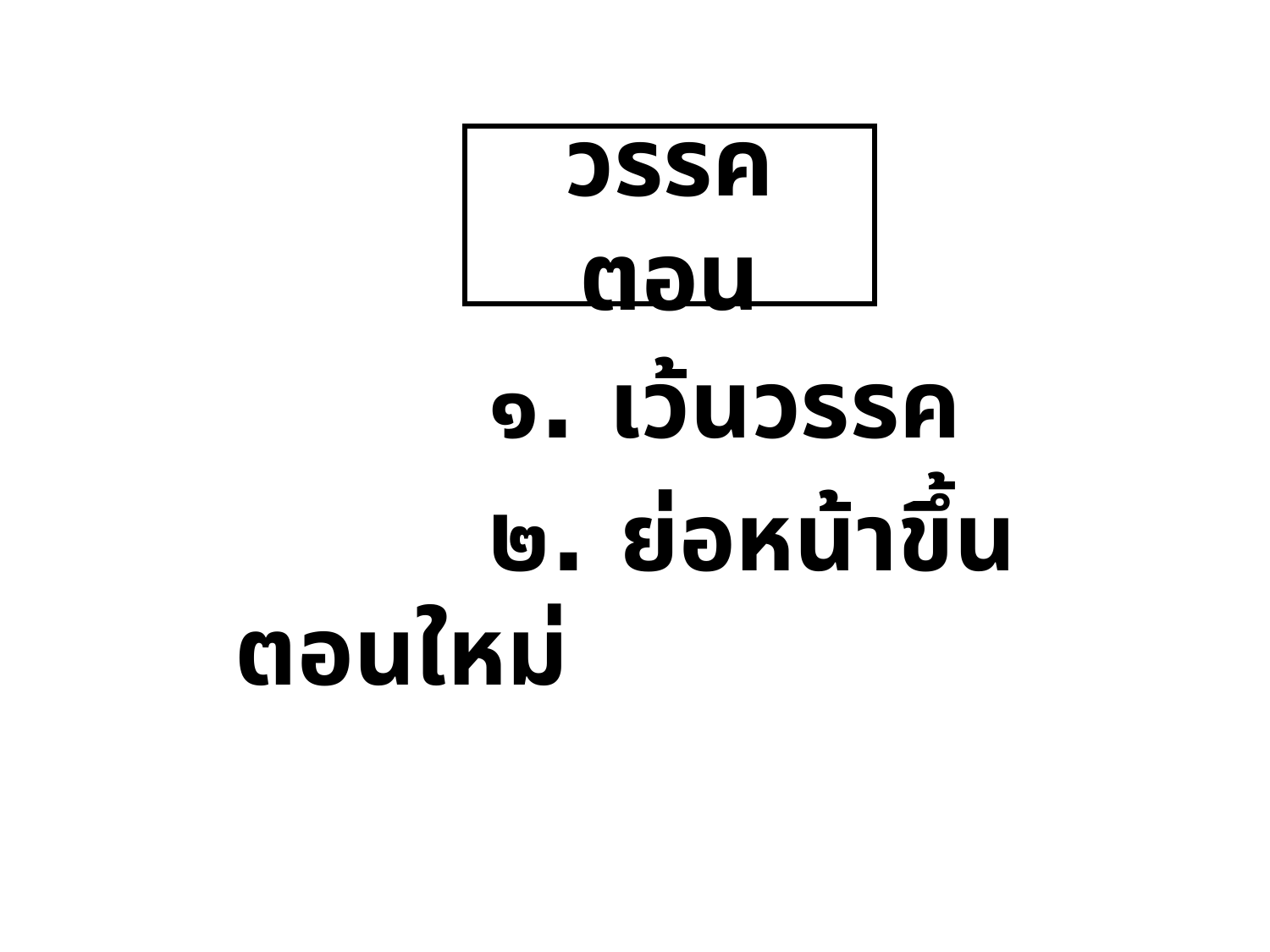

# วรรคตอน
			๑. เว้นวรรค
		 	๒. ย่อหน้าขึ้นตอนใหม่